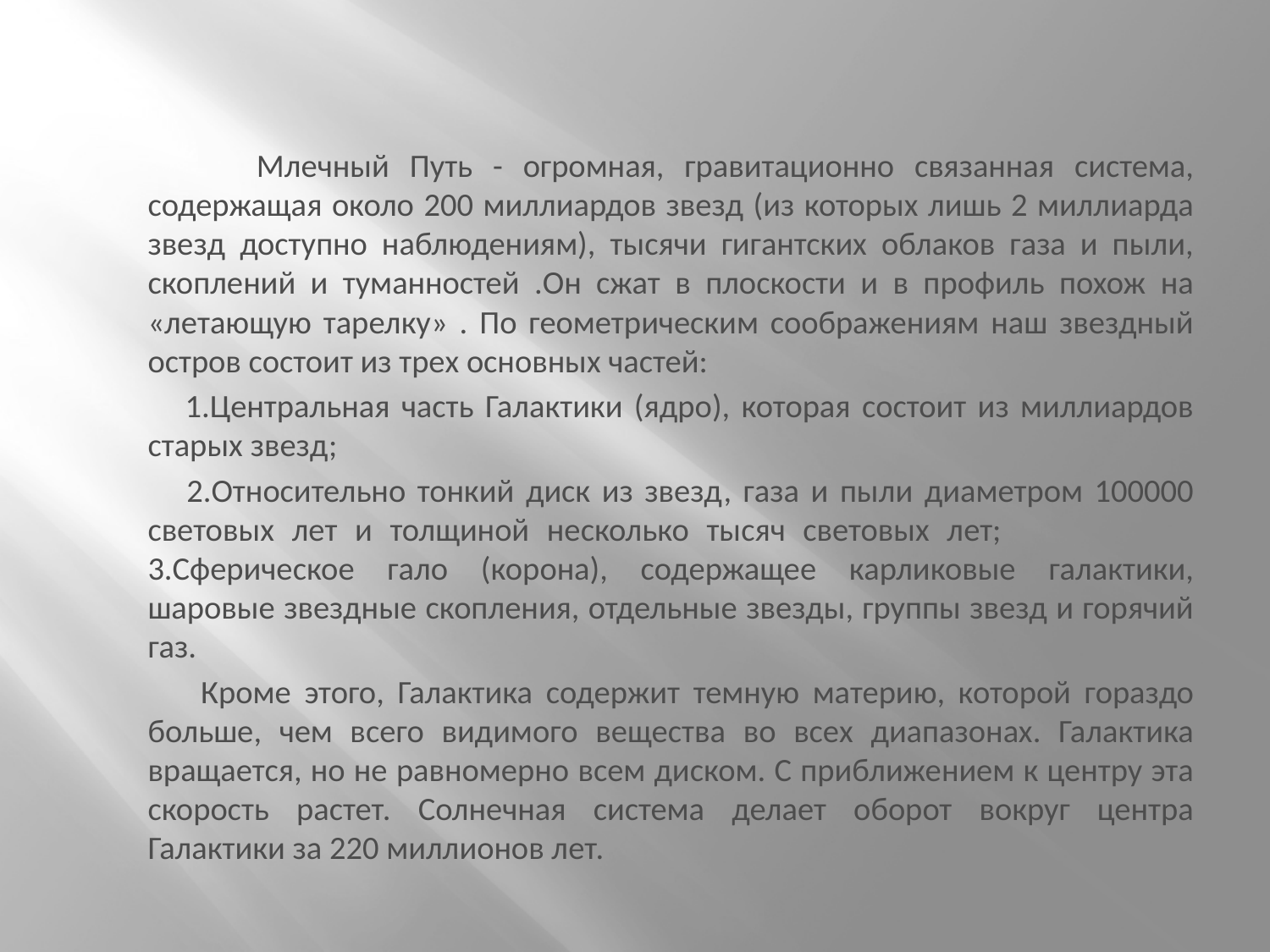

Млечный Путь - огромная, гравитационно связанная система, содержащая около 200 миллиардов звезд (из которых лишь 2 миллиарда звезд доступно наблюдениям), тысячи гигантских облаков газа и пыли, скоплений и туманностей .Он сжат в плоскости и в профиль похож на «летающую тарелку» . По геометрическим соображениям наш звездный остров состоит из трех основных частей:
        1.Центральная часть Галактики (ядро), которая состоит из миллиардов старых звезд;
        2.Относительно тонкий диск из звезд, газа и пыли диаметром 100000 световых лет и толщиной несколько тысяч световых лет;            3.Сферическое гало (корона), содержащее карликовые галактики, шаровые звездные скопления, отдельные звезды, группы звезд и горячий газ.
        Кроме этого, Галактика содержит темную материю, которой гораздо больше, чем всего видимого вещества во всех диапазонах. Галактика вращается, но не равномерно всем диском. С приближением к центру эта скорость растет. Солнечная система делает оборот вокруг центра Галактики за 220 миллионов лет.